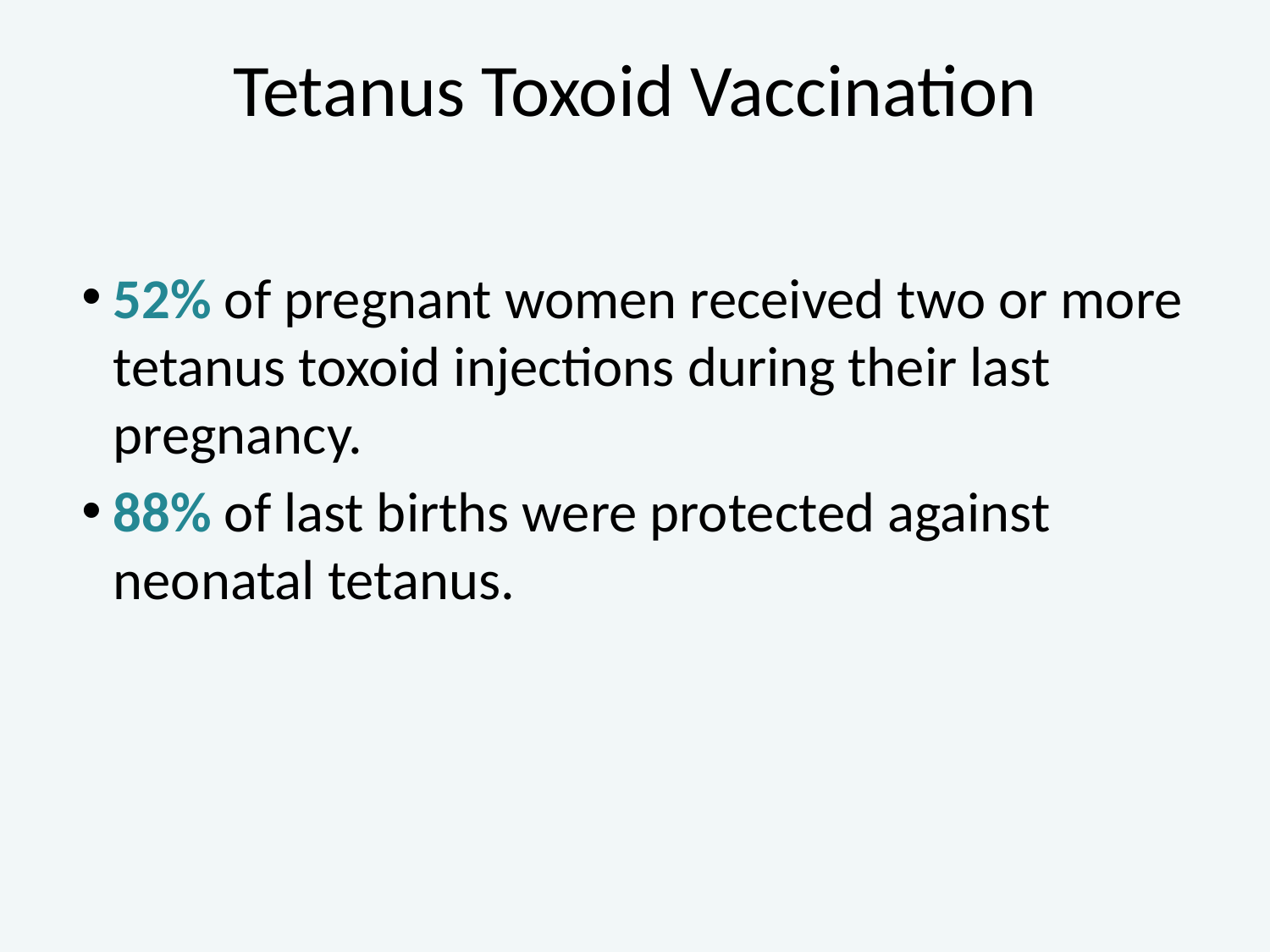

# Tetanus Toxoid Vaccination
52% of pregnant women received two or more tetanus toxoid injections during their last pregnancy.
88% of last births were protected against neonatal tetanus.